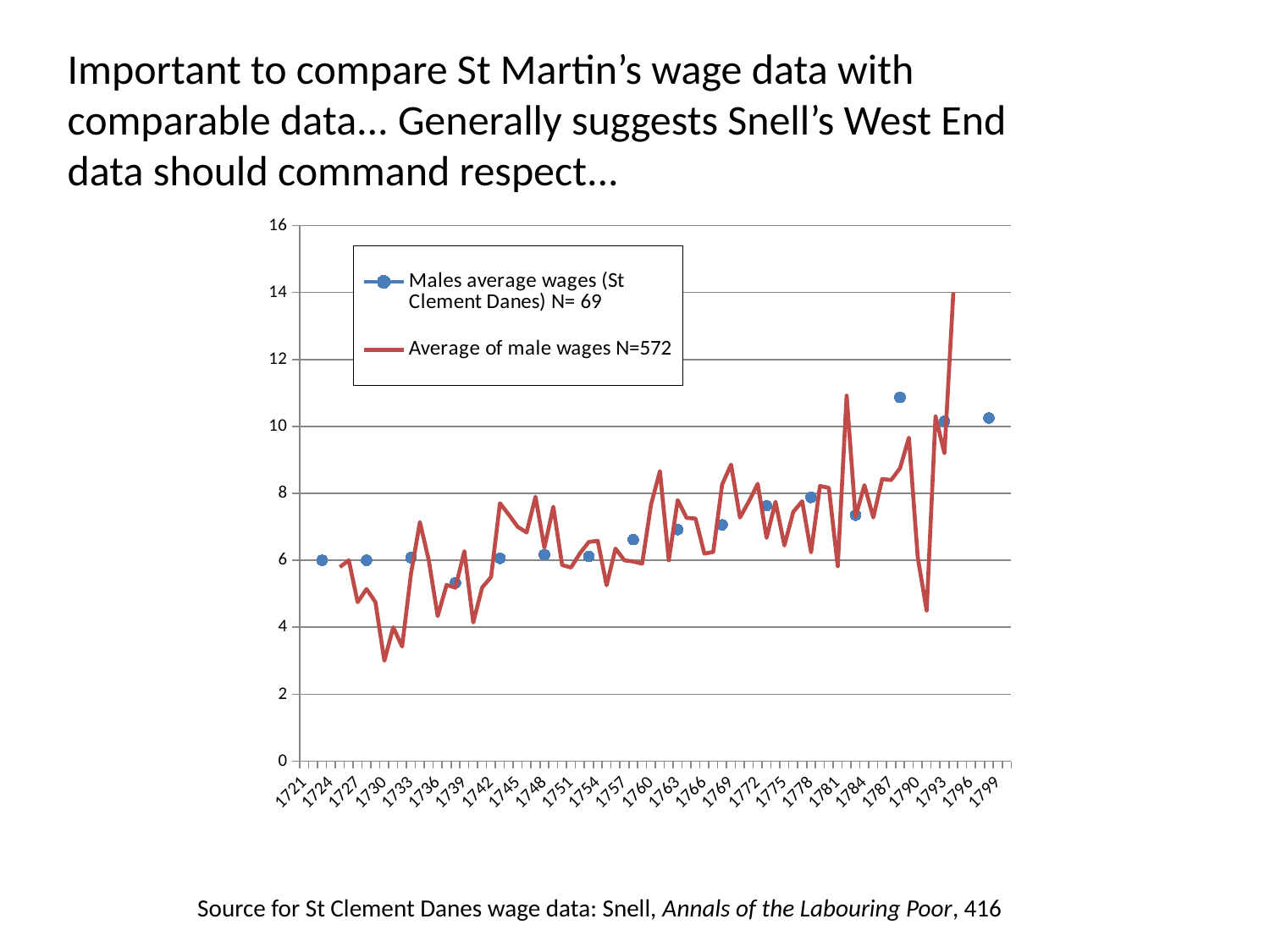

Important to compare St Martin’s wage data with comparable data... Generally suggests Snell’s West End data should command respect...

### Chart

| Category | Males average wages (St Clement Danes) N= 69 | Average of male wages N=572 |
|---|---|---|
| 1721 | None | None |
| 1722 | None | None |
| 1723 | 6.0 | None |
| 1724 | None | None |
| 1725 | None | 5.8 |
| 1726 | None | 6.0 |
| 1727 | None | 4.75 |
| 1728 | 6.0 | 5.1428999999999965 |
| 1729 | None | 4.75 |
| 1730 | None | 3.0 |
| 1731 | None | 4.0 |
| 1732 | None | 3.425 |
| 1733 | 6.08 | 5.6 |
| 1734 | None | 7.1428999999999965 |
| 1735 | None | 6.0 |
| 1736 | None | 4.3333 |
| 1737 | None | 5.2646999999999995 |
| 1738 | 5.33 | 5.1818 |
| 1739 | None | 6.2727 |
| 1740 | None | 4.1428999999999965 |
| 1741 | None | 5.1874999999999964 |
| 1742 | None | 5.5 |
| 1743 | 6.06 | 7.7083 |
| 1744 | None | 7.3667 |
| 1745 | None | 7.0 |
| 1746 | None | 6.8333 |
| 1747 | None | 7.9 |
| 1748 | 6.17 | 6.375 |
| 1749 | None | 7.6 |
| 1750 | None | 5.857099999999996 |
| 1751 | None | 5.7857 |
| 1752 | None | 6.21 |
| 1753 | 6.1199999999999966 | 6.55 |
| 1754 | None | 6.5818 |
| 1755 | None | 5.2542 |
| 1756 | None | 6.35 |
| 1757 | None | 6.0 |
| 1758 | 6.6199999999999966 | 5.9643 |
| 1759 | None | 5.9 |
| 1760 | None | 7.6667 |
| 1761 | None | 8.6667 |
| 1762 | None | 6.0 |
| 1763 | 6.92 | 7.8 |
| 1764 | None | 7.2692 |
| 1765 | None | 7.25 |
| 1766 | None | 6.2 |
| 1767 | None | 6.25 |
| 1768 | 7.06 | 8.2682 |
| 1769 | None | 8.860000000000005 |
| 1770 | None | 7.2778 |
| 1771 | None | 7.7583 |
| 1772 | None | 8.2857 |
| 1773 | 7.63 | 6.6714 |
| 1774 | None | 7.75 |
| 1775 | None | 6.4444 |
| 1776 | None | 7.45 |
| 1777 | None | 7.7667 |
| 1778 | 7.88 | 6.2375 |
| 1779 | None | 8.2222 |
| 1780 | None | 8.1667 |
| 1781 | None | 5.824999999999996 |
| 1782 | None | 10.92 |
| 1783 | 7.35 | 7.2967 |
| 1784 | None | 8.2476 |
| 1785 | None | 7.2821 |
| 1786 | None | 8.43 |
| 1787 | None | 8.4 |
| 1788 | 10.870000000000006 | 8.75 |
| 1789 | None | 9.6667 |
| 1790 | None | 6.0889 |
| 1791 | None | 4.5 |
| 1792 | None | 10.3 |
| 1793 | 10.15 | 9.200000000000001 |
| 1794 | None | 14.0 |
| 1795 | None | None |
| 1796 | None | None |
| 1797 | None | None |
| 1798 | 10.25 | None |
| 1799 | None | None |
| 1800 | None | None |
Source for St Clement Danes wage data: Snell, Annals of the Labouring Poor, 416